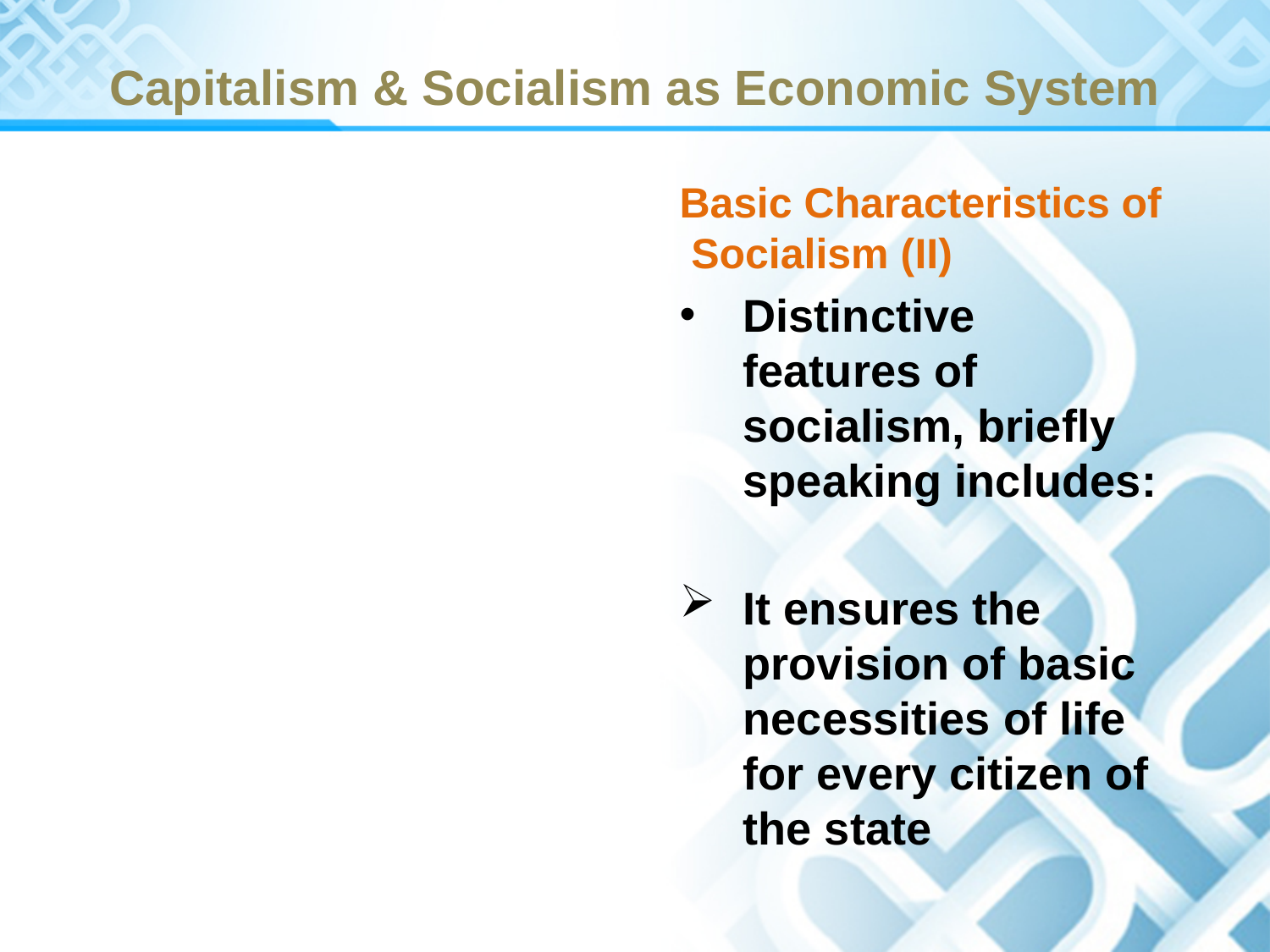

# Capitalism & Socialism as Economic System
Basic Characteristics of  Socialism (II)
Distinctive features of socialism, briefly speaking includes:

It ensures the provision of basic necessities of life for every citizen of the state